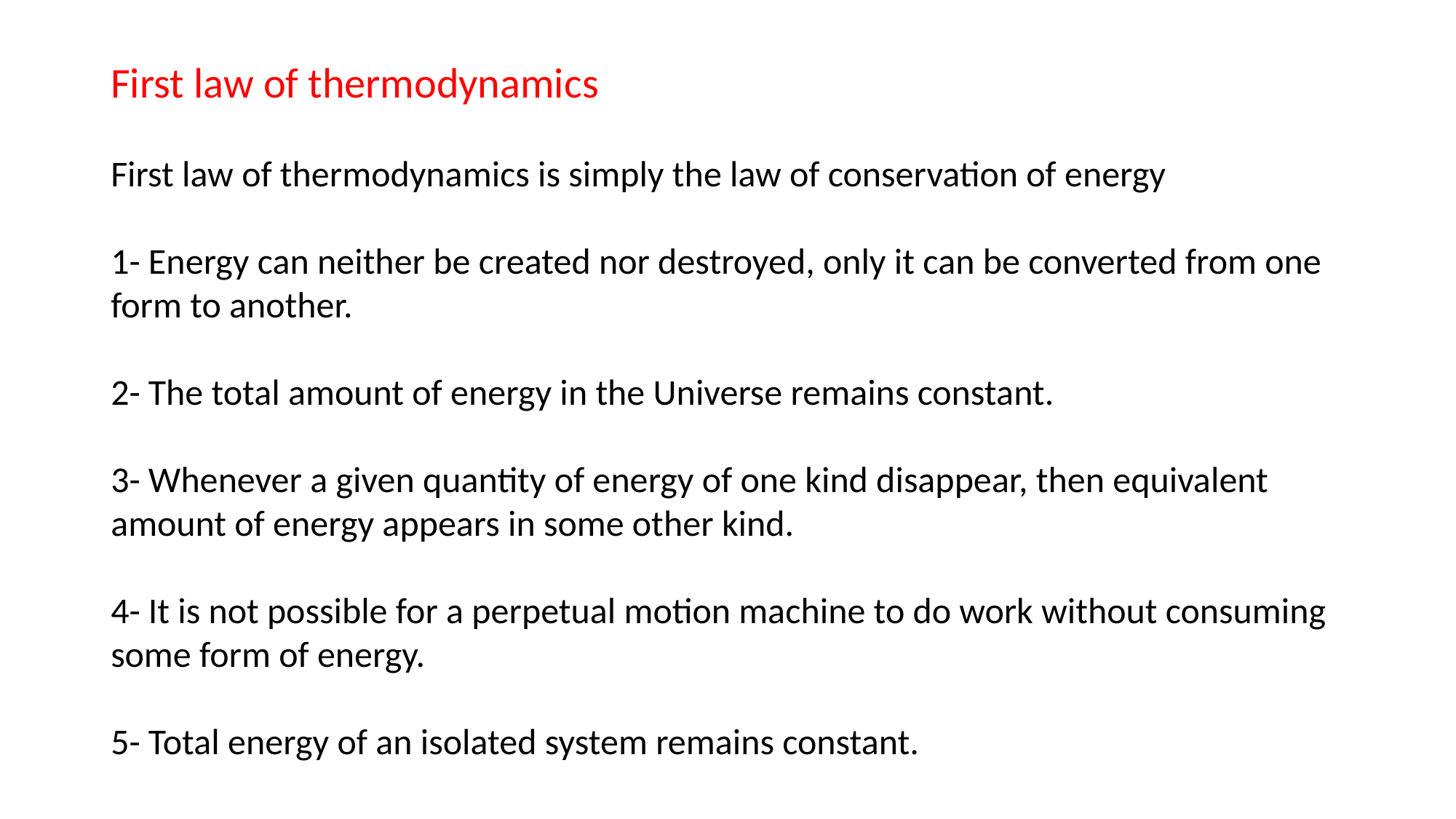

First law of thermodynamics

First law of thermodynamics is simply the law of conservation of energy

1- Energy can neither be created nor destroyed, only it can be converted from one form to another.

2- The total amount of energy in the Universe remains constant.

3- Whenever a given quantity of energy of one kind disappear, then equivalent amount of energy appears in some other kind.

4- It is not possible for a perpetual motion machine to do work without consuming some form of energy.

5- Total energy of an isolated system remains constant.